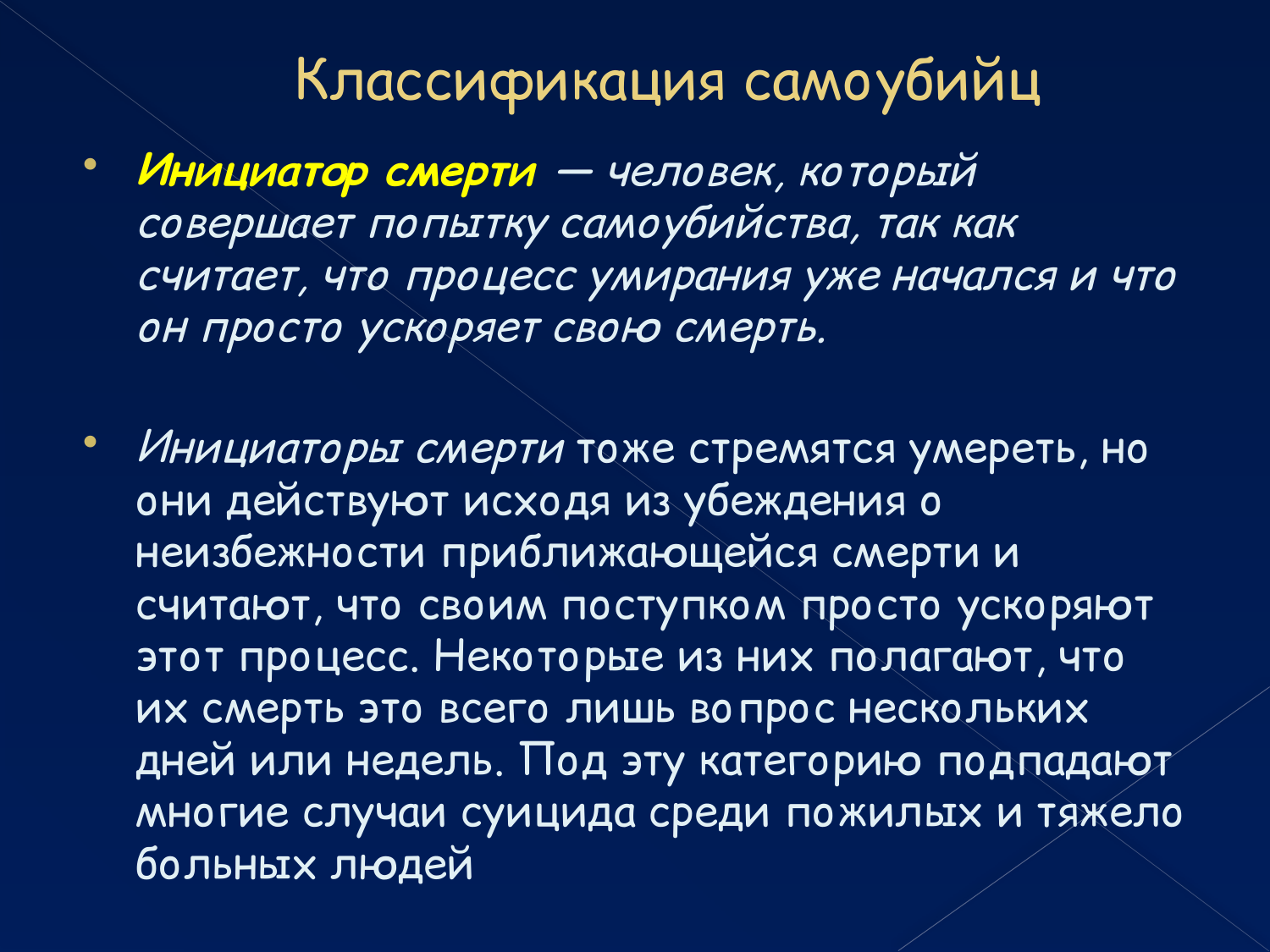

# Классификация самоубийц
Инициатор смерти — человек, который совершает попытку самоубийства, так как считает, что процесс умирания уже начался и что он просто ускоряет свою смерть.

Инициаторы смерти тоже стремятся умереть, но они действуют исходя из убеждения о неизбежности приближающейся смерти и считают, что своим поступком просто ускоряют этот процесс. Некоторые из них полагают, что их смерть это всего лишь вопрос нескольких дней или недель. Под эту категорию подпадают многие случаи суицида среди пожилых и тяжело больных людей